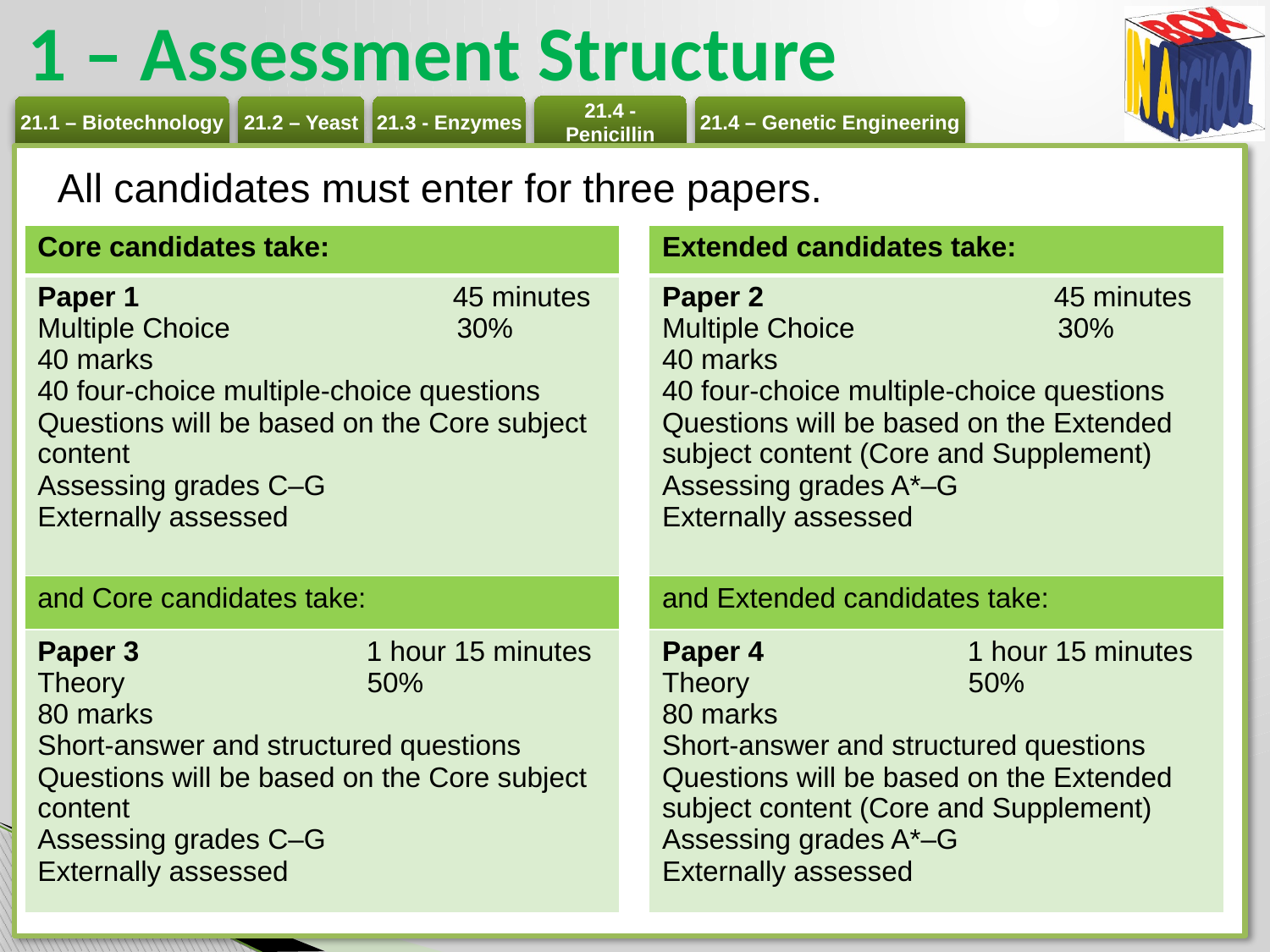

# 1 – Assessment Structure
All candidates must enter for three papers.
| Core candidates take: |  | Extended candidates take: |
| --- | --- | --- |
| Paper 1 45 minutes Multiple Choice 30% 40 marks 40 four-choice multiple-choice questions Questions will be based on the Core subject content Assessing grades C–G Externally assessed |  | Paper 2 45 minutes Multiple Choice 30% 40 marks 40 four-choice multiple-choice questions Questions will be based on the Extended subject content (Core and Supplement) Assessing grades A\*–G Externally assessed |
| and Core candidates take: |  | and Extended candidates take: |
| Paper 3 1 hour 15 minutes Theory 50% 80 marks Short-answer and structured questions Questions will be based on the Core subject content Assessing grades C–G Externally assessed |  | Paper 4 1 hour 15 minutes Theory 50% 80 marks Short-answer and structured questions Questions will be based on the Extended subject content (Core and Supplement) Assessing grades A\*–G Externally assessed |